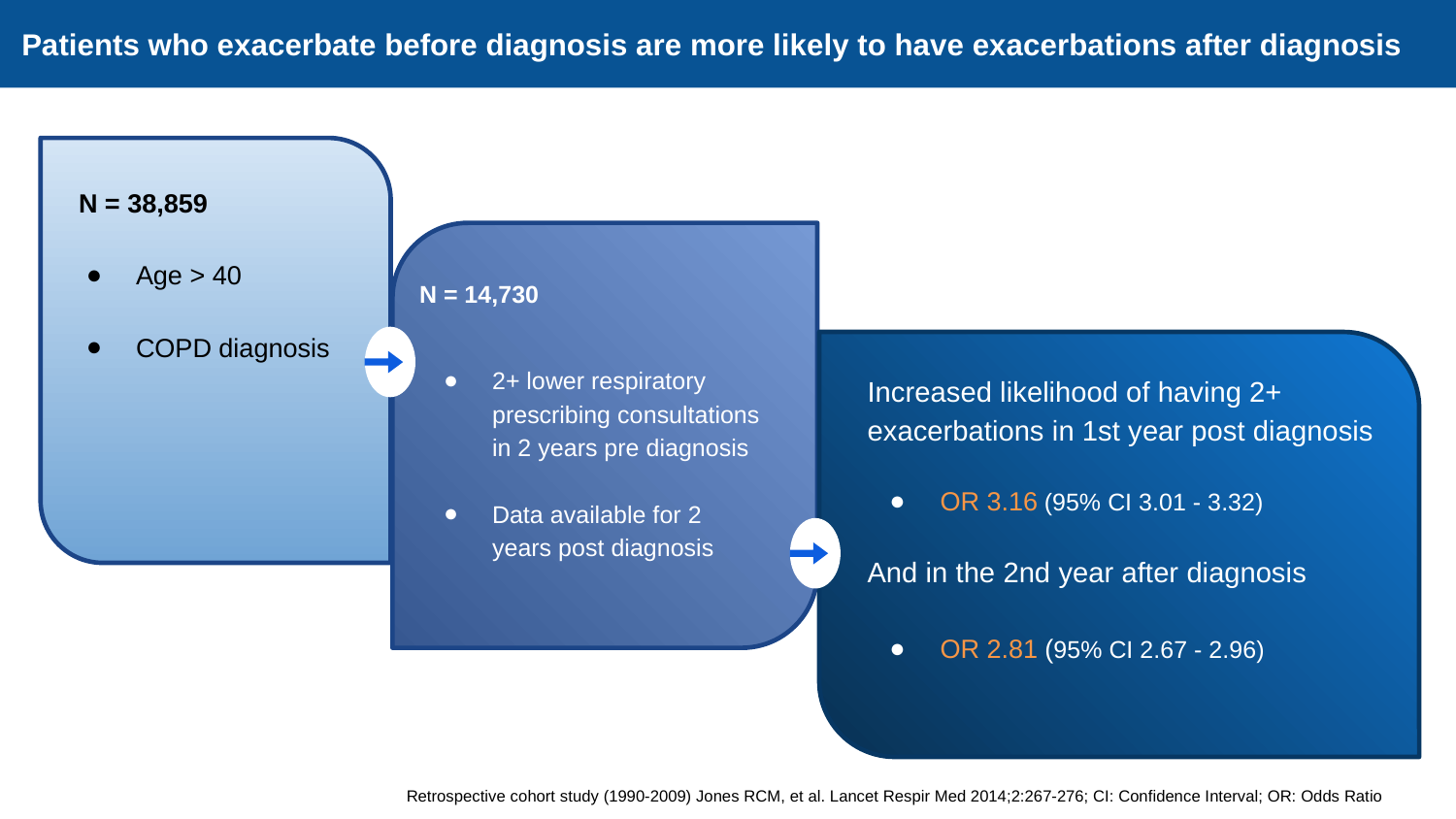

Patients who exacerbate before diagnosis are more likely to have exacerbations after diagnosis

N = 38,859

Age > 40

COPD diagnosis

N = 14,730

2+ lower respiratory prescribing consultations in 2 years pre diagnosis

Data available for 2 years post diagnosis

Increased likelihood of having 2+ exacerbations in 1st year post diagnosis

OR 3.16 (95% CI 3.01 - 3.32)

And in the 2nd year after diagnosis

OR 2.81 (95% CI 2.67 - 2.96)

Retrospective cohort study (1990-2009) Jones RCM, et al. Lancet Respir Med 2014;2:267-276; CI: Confidence Interval; OR: Odds Ratio